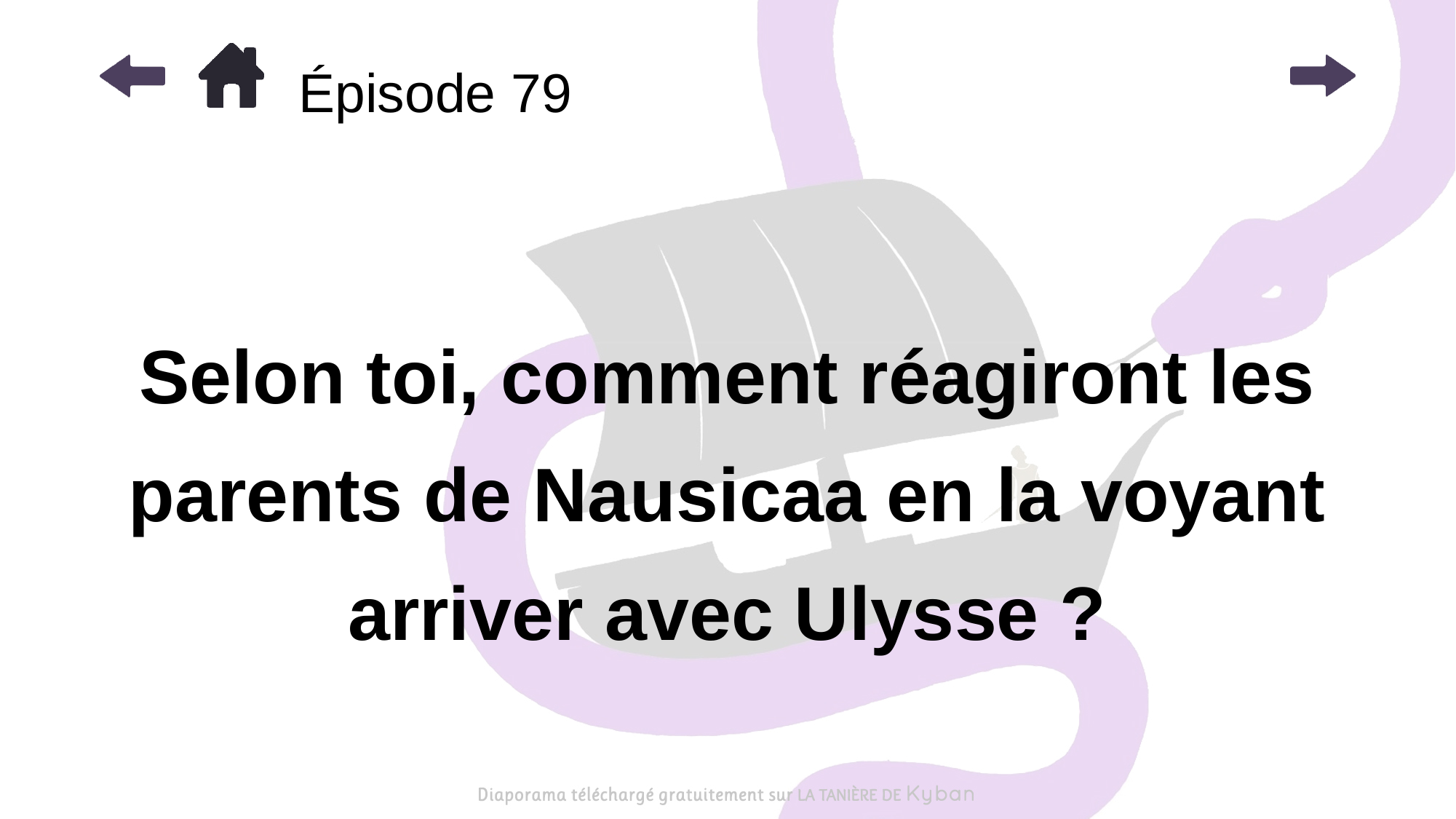

# Épisode 79
Selon toi, comment réagiront les parents de Nausicaa en la voyant arriver avec Ulysse ?